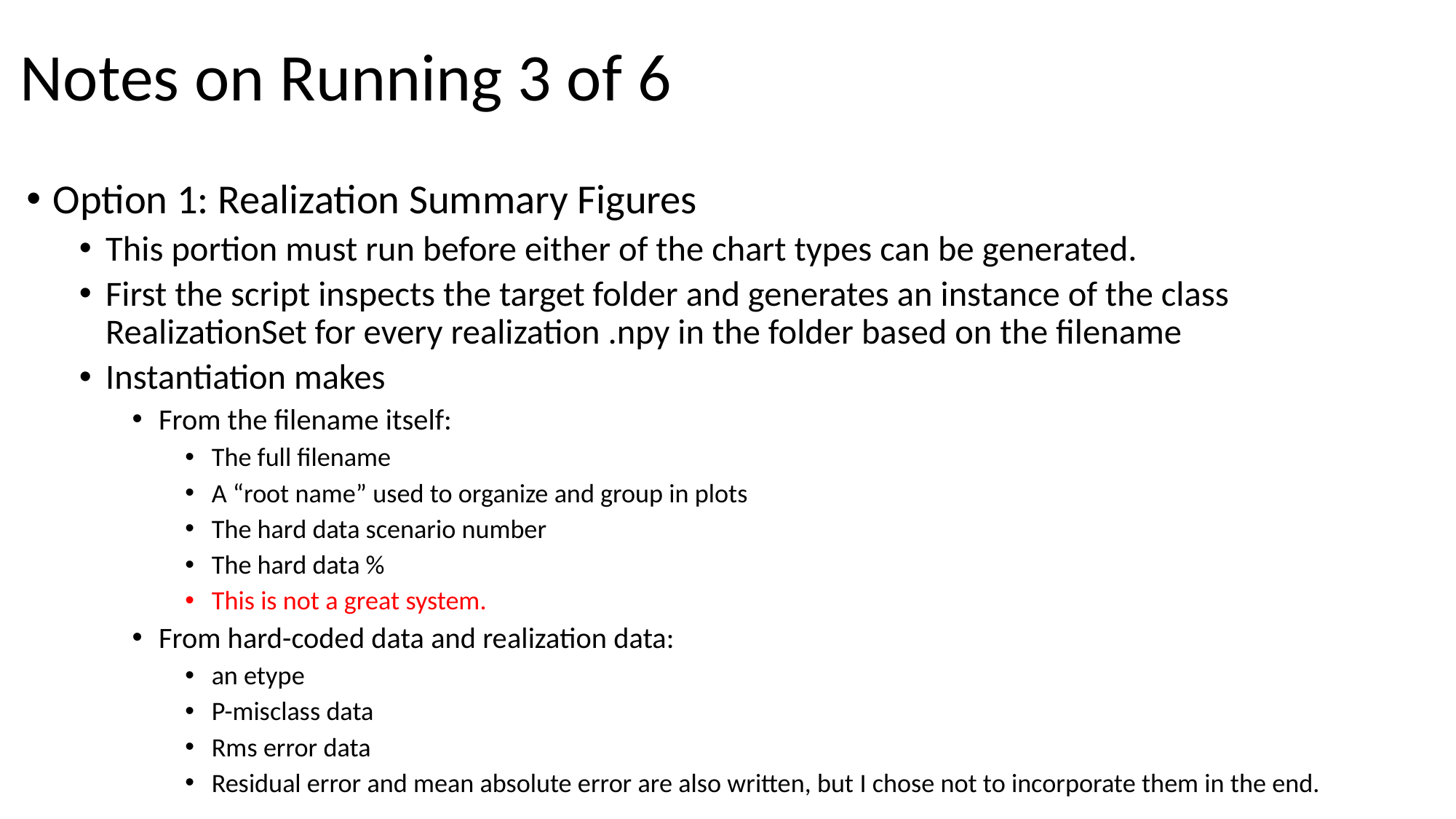

# Notes on Running 3 of 6
Option 1: Realization Summary Figures
This portion must run before either of the chart types can be generated.
First the script inspects the target folder and generates an instance of the class RealizationSet for every realization .npy in the folder based on the filename
Instantiation makes
From the filename itself:
The full filename
A “root name” used to organize and group in plots
The hard data scenario number
The hard data %
This is not a great system.
From hard-coded data and realization data:
an etype
P-misclass data
Rms error data
Residual error and mean absolute error are also written, but I chose not to incorporate them in the end.